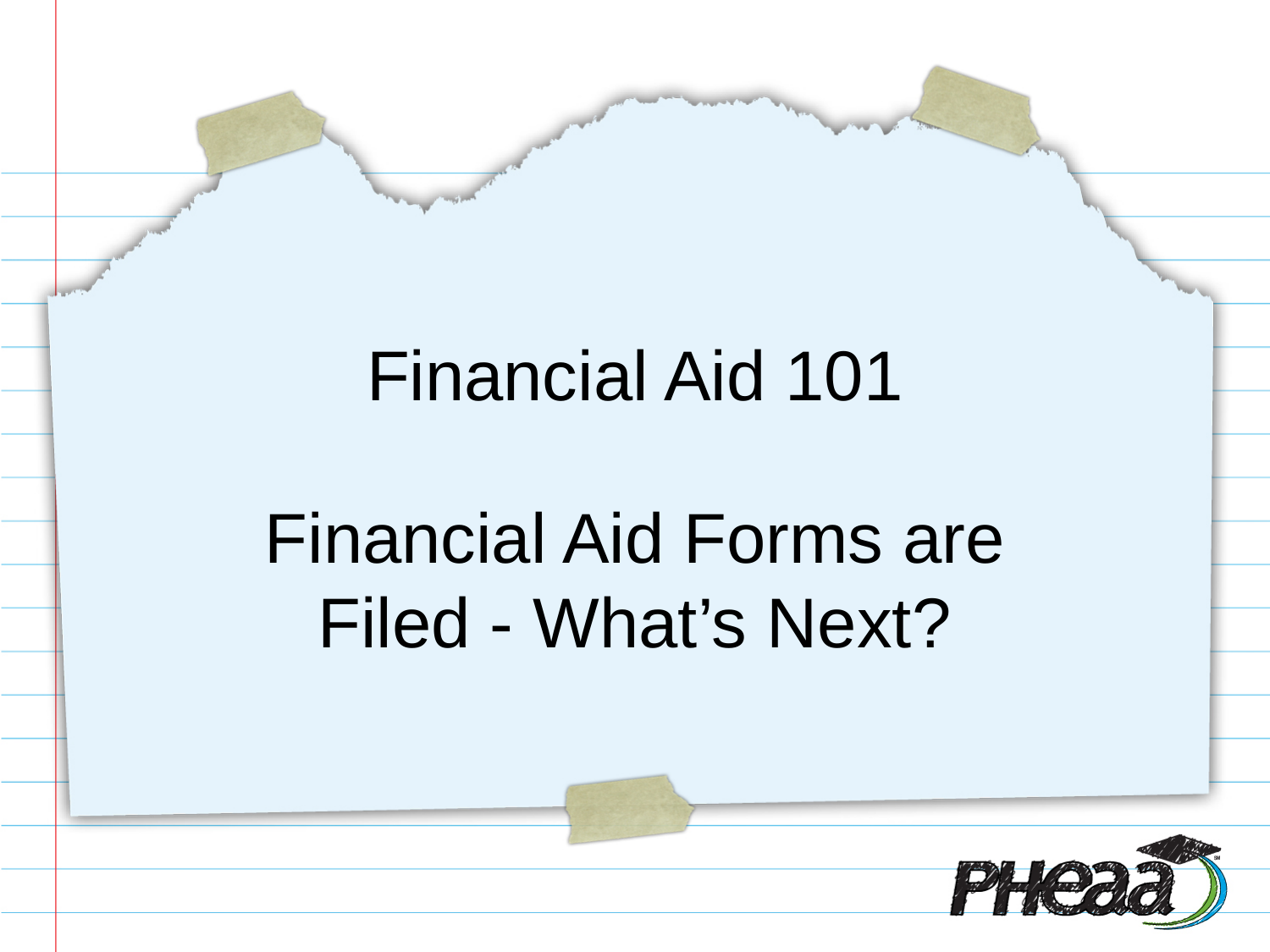

# Financial Aid 101
Financial Aid Forms are Filed - What’s Next?